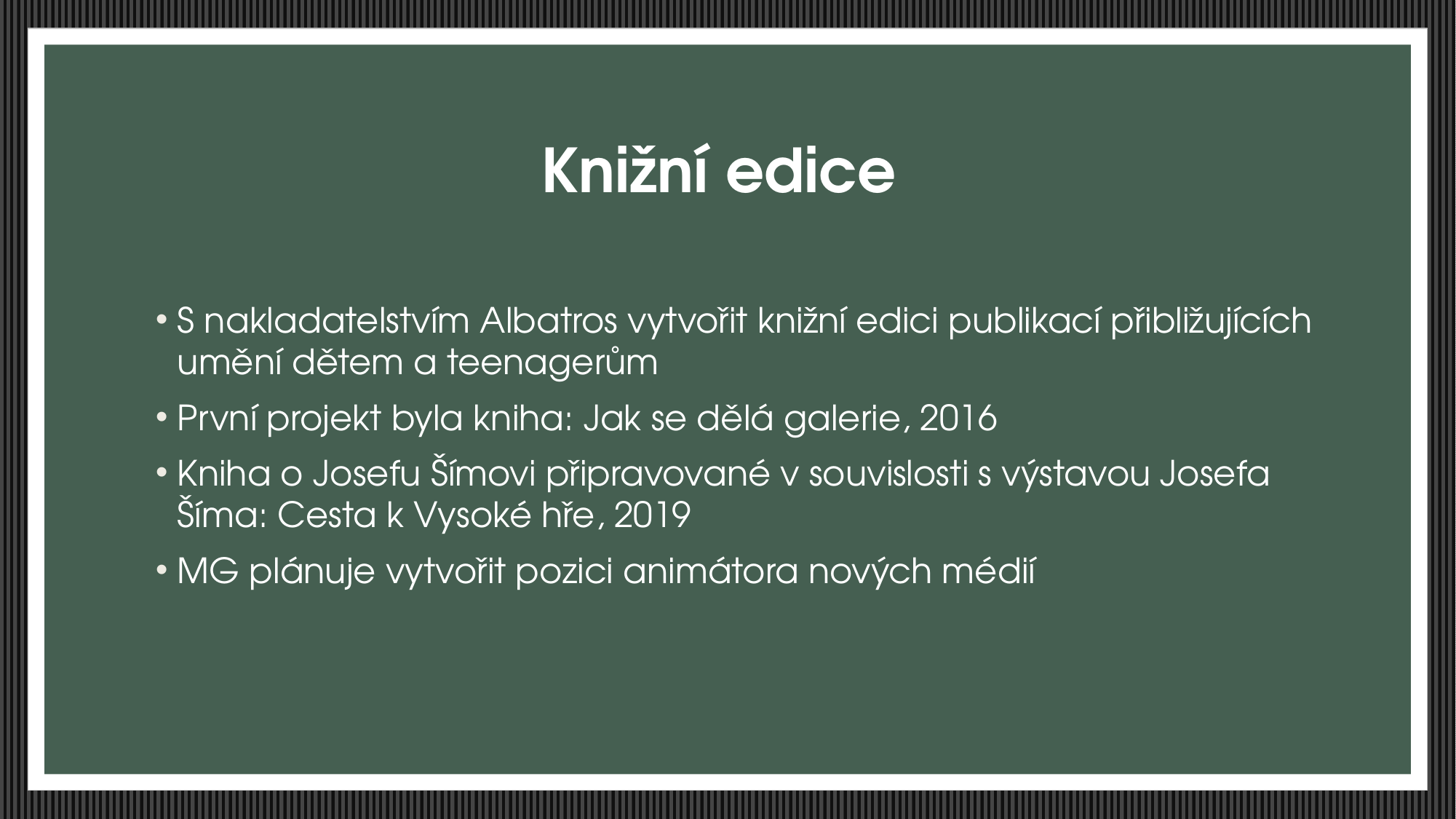

# Knižní edice
S nakladatelstvím Albatros vytvořit knižní edici publikací přibližujících umění dětem a teenagerům
První projekt byla kniha: Jak se dělá galerie, 2016
Kniha o Josefu Šímovi připravované v souvislosti s výstavou Josefa Šíma: Cesta k Vysoké hře, 2019
MG plánuje vytvořit pozici animátora nových médií